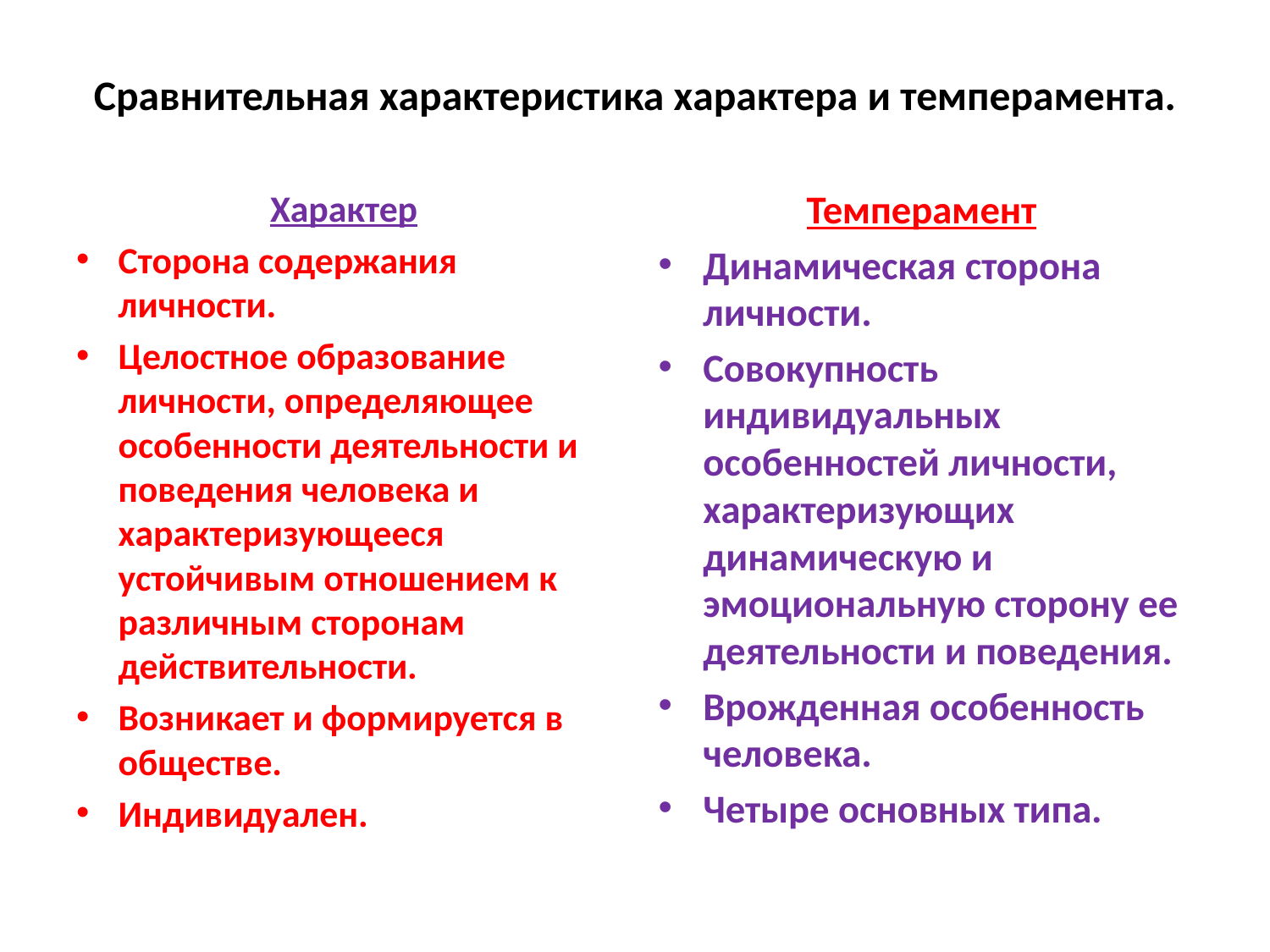

# Сравнительная характеристика характера и темперамента.
Характер
Сторона содержания личности.
Целостное образование личности, определяющее особенности деятельности и поведения человека и характеризующееся устойчивым отношением к различным сторонам действительности.
Возникает и формируется в обществе.
Индивидуален.
Темперамент
Динамическая сторона личности.
Совокупность индивидуальных особенностей личности, характеризующих динамическую и эмоциональную сторону ее деятельности и поведения.
Врожденная особенность человека.
Четыре основных типа.